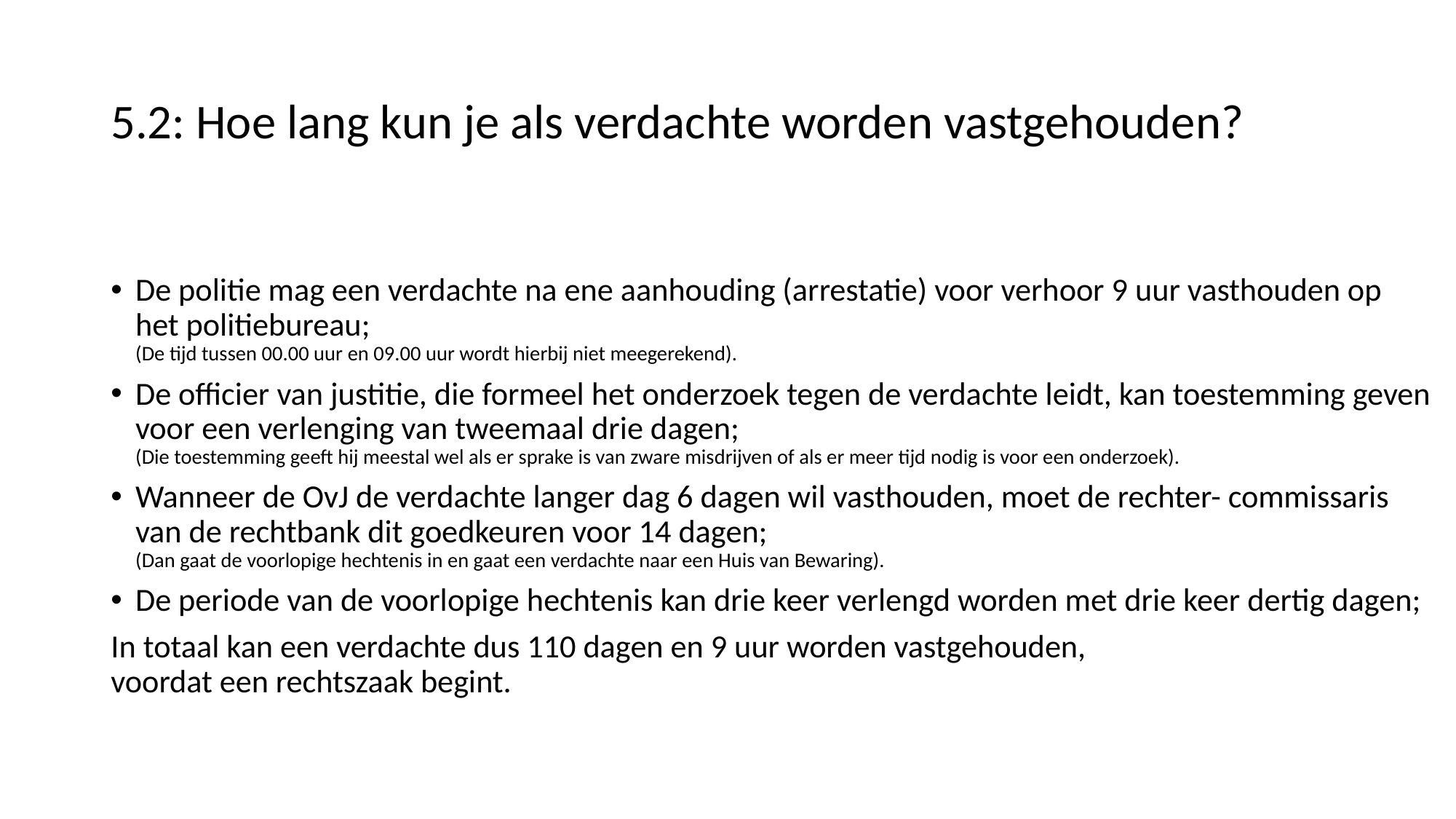

# 5.2: Hoe lang kun je als verdachte worden vastgehouden?

De politie mag een verdachte na ene aanhouding (arrestatie) voor verhoor 9 uur vasthouden op het politiebureau;
(De tijd tussen 00.00 uur en 09.00 uur wordt hierbij niet meegerekend).
De officier van justitie, die formeel het onderzoek tegen de verdachte leidt, kan toestemming geven voor een verlenging van tweemaal drie dagen;
(Die toestemming geeft hij meestal wel als er sprake is van zware misdrijven of als er meer tijd nodig is voor een onderzoek).
Wanneer de OvJ de verdachte langer dag 6 dagen wil vasthouden, moet de rechter- commissaris van de rechtbank dit goedkeuren voor 14 dagen;
(Dan gaat de voorlopige hechtenis in en gaat een verdachte naar een Huis van Bewaring).
De periode van de voorlopige hechtenis kan drie keer verlengd worden met drie keer dertig dagen;
In totaal kan een verdachte dus 110 dagen en 9 uur worden vastgehouden,
voordat een rechtszaak begint.